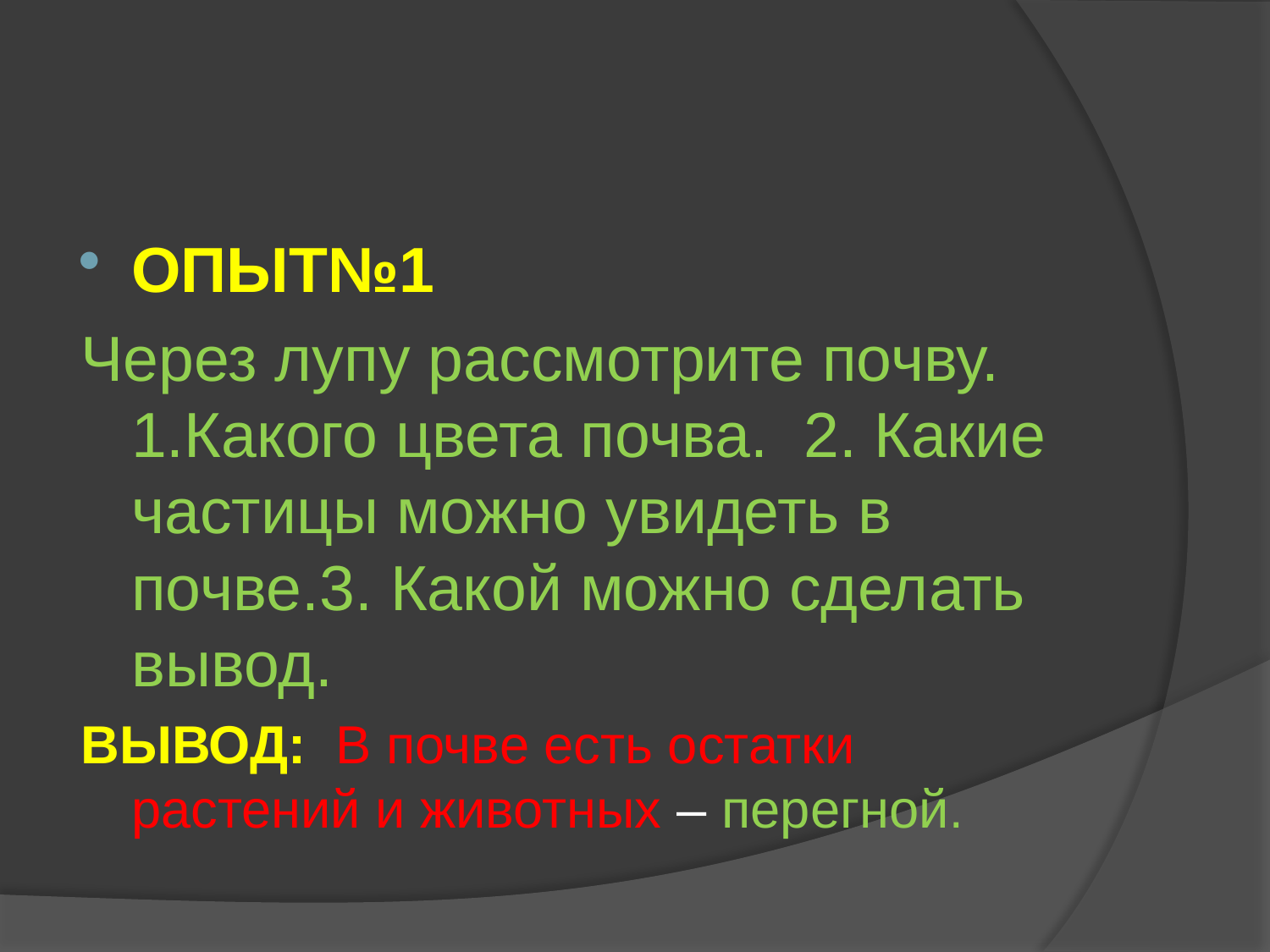

#
ОПЫТ№1
Через лупу рассмотрите почву. 1.Какого цвета почва.  2. Какие частицы можно увидеть в почве.3. Какой можно сделать вывод.
ВЫВОД:  В почве есть остатки растений и животных – перегной.